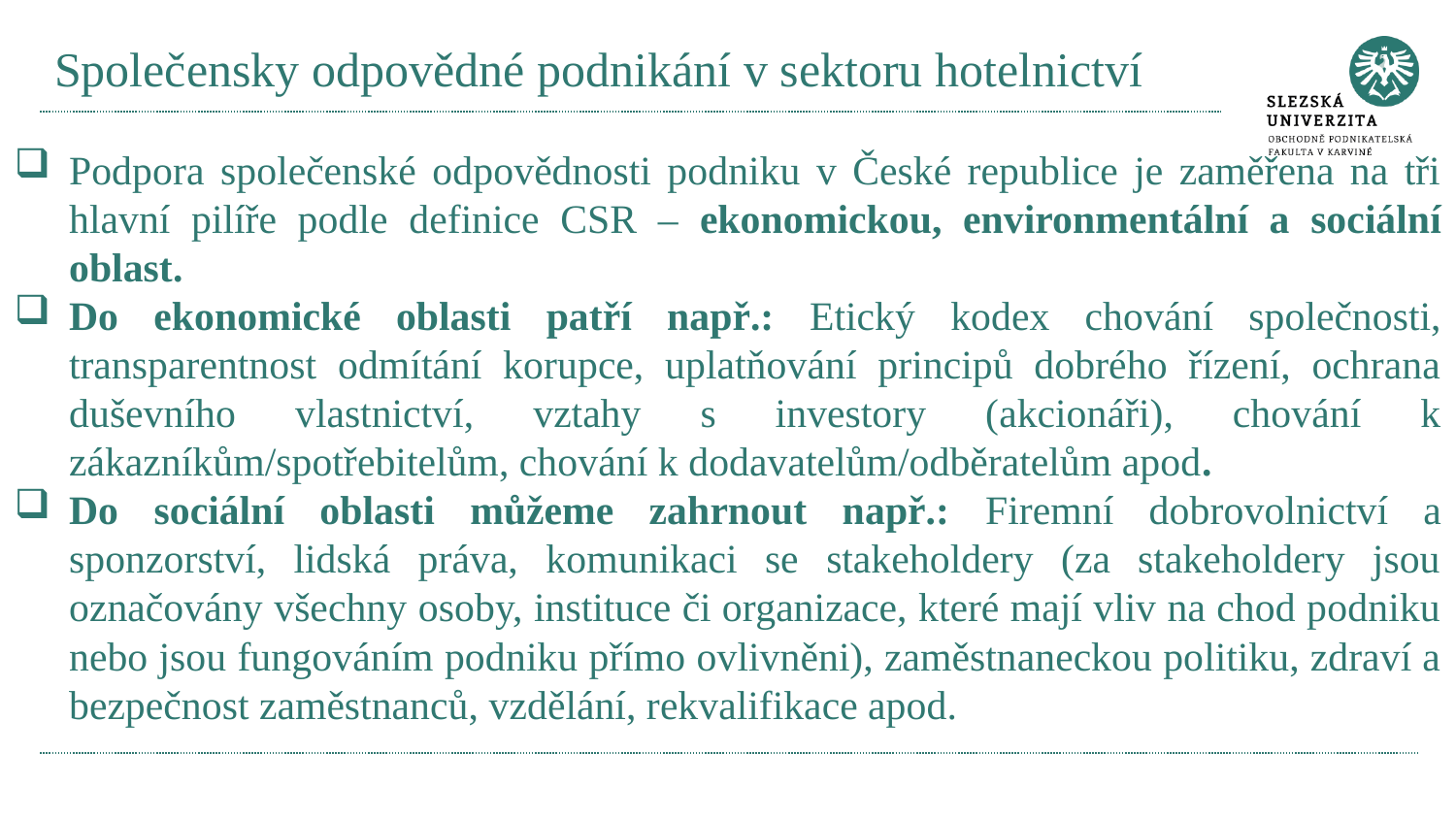

# Společensky odpovědné podnikání v sektoru hotelnictví
Podpora společenské odpovědnosti podniku v České republice je zaměřena na tři hlavní pilíře podle definice CSR – ekonomickou, environmentální a sociální oblast.
Do ekonomické oblasti patří např.: Etický kodex chování společnosti, transparentnost odmítání korupce, uplatňování principů dobrého řízení, ochrana duševního vlastnictví, vztahy s investory (akcionáři), chování k zákazníkům/spotřebitelům, chování k dodavatelům/odběratelům apod.
Do sociální oblasti můžeme zahrnout např.: Firemní dobrovolnictví a sponzorství, lidská práva, komunikaci se stakeholdery (za stakeholdery jsou označovány všechny osoby, instituce či organizace, které mají vliv na chod podniku nebo jsou fungováním podniku přímo ovlivněni), zaměstnaneckou politiku, zdraví a bezpečnost zaměstnanců, vzdělání, rekvalifikace apod.